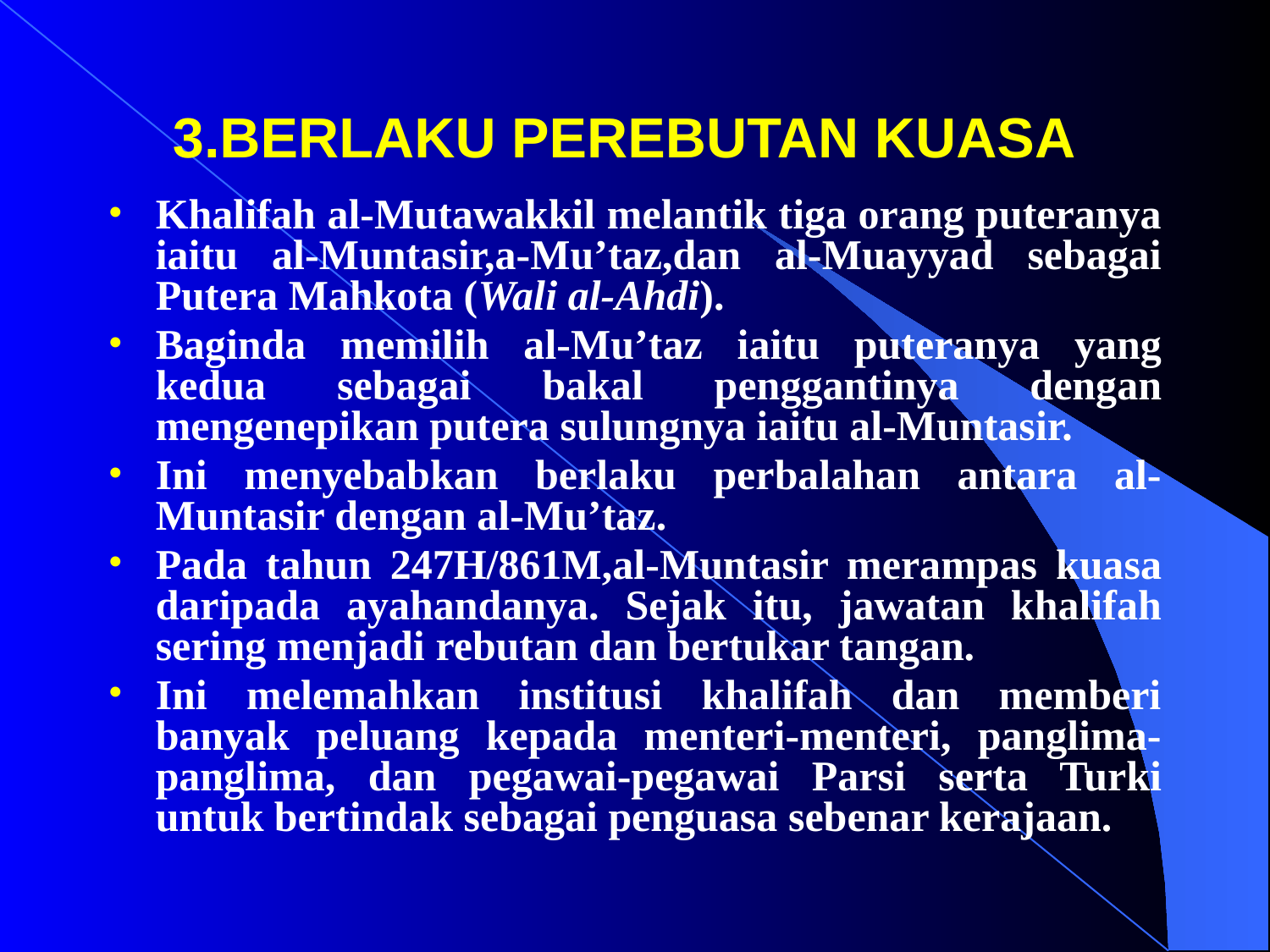

# 3.BERLAKU PEREBUTAN KUASA
Khalifah al-Mutawakkil melantik tiga orang puteranya iaitu al-Muntasir,a-Mu’taz,dan al-Muayyad sebagai Putera Mahkota (Wali al-Ahdi).
Baginda memilih al-Mu’taz iaitu puteranya yang kedua sebagai bakal penggantinya dengan mengenepikan putera sulungnya iaitu al-Muntasir.
Ini menyebabkan berlaku perbalahan antara al-Muntasir dengan al-Mu’taz.
Pada tahun 247H/861M,al-Muntasir merampas kuasa daripada ayahandanya. Sejak itu, jawatan khalifah sering menjadi rebutan dan bertukar tangan.
Ini melemahkan institusi khalifah dan memberi banyak peluang kepada menteri-menteri, panglima-panglima, dan pegawai-pegawai Parsi serta Turki untuk bertindak sebagai penguasa sebenar kerajaan.